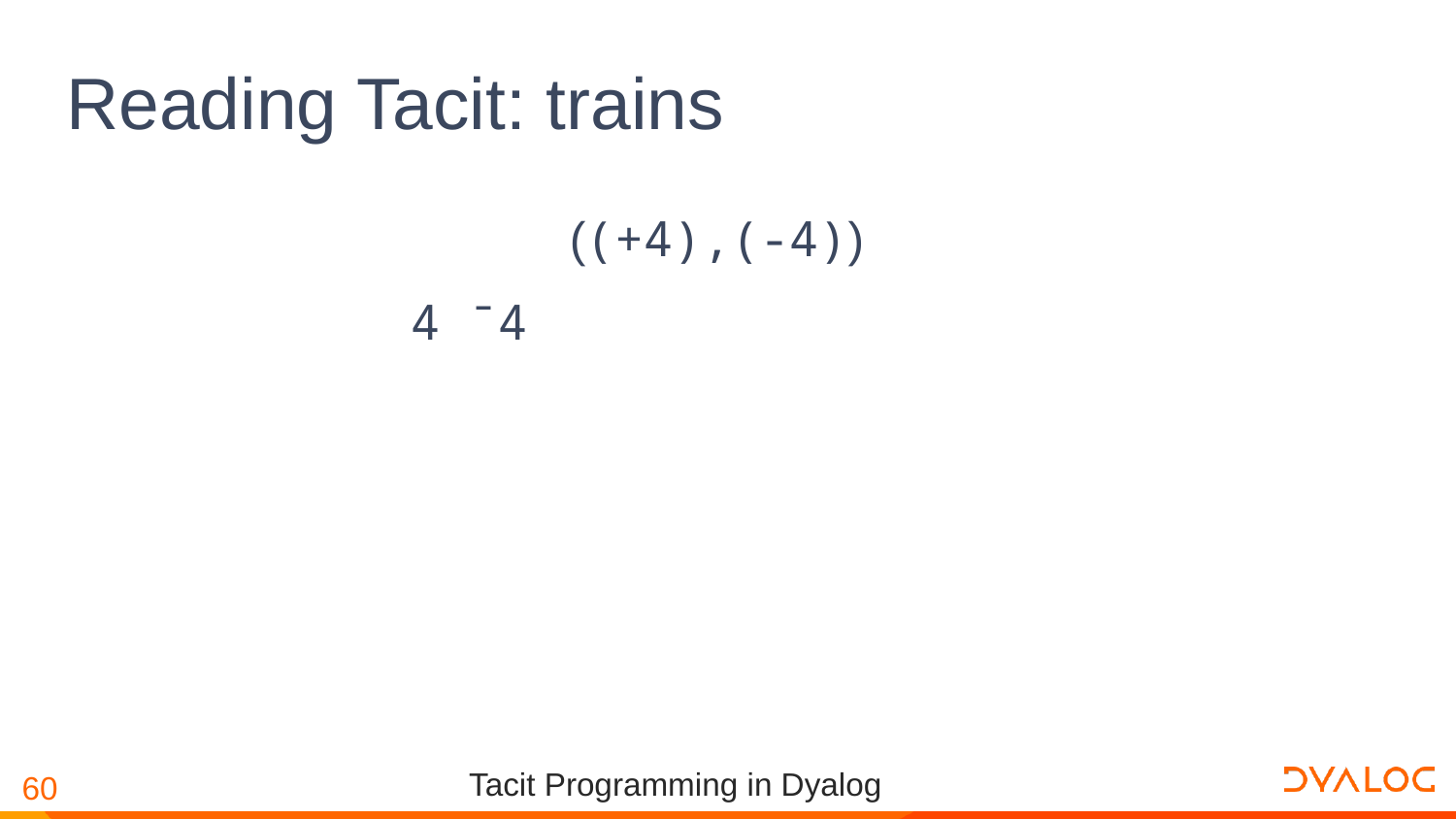

# Reading Tacit: trains
((+4),(-4)) .
4 ¯4                  .